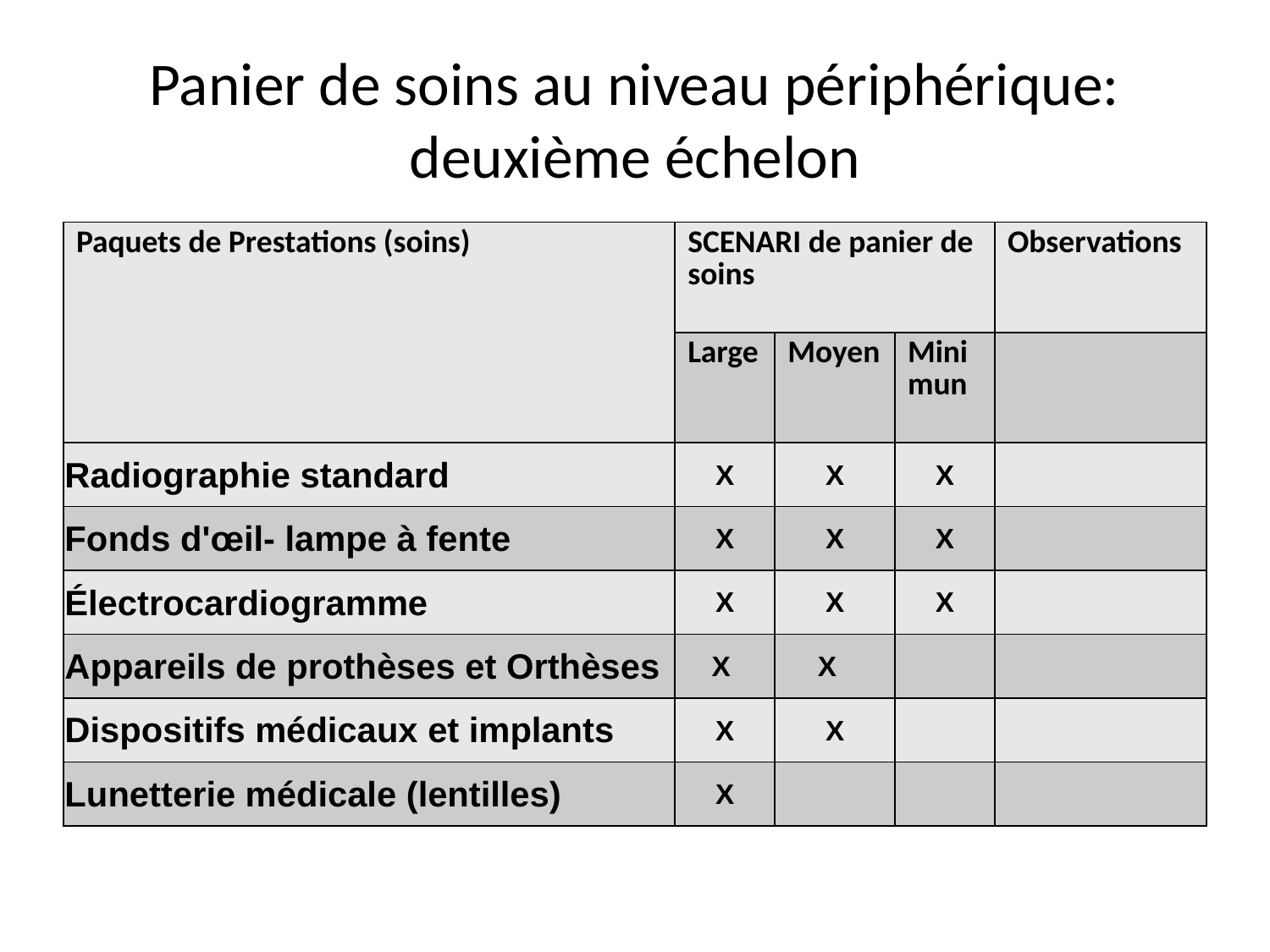

# Panier de soins au niveau périphérique: deuxième échelon
| Paquets de Prestations (soins) | SCENARI de panier de soins |  |  | Observations |
| --- | --- | --- | --- | --- |
|  | Large | Moyen | Minimun |  |
| Radiographie standard | X | X | X |  |
| Fonds d'œil- lampe à fente | X | X | X |  |
| Électrocardiogramme | X | X | X |  |
| Appareils de prothèses et Orthèses | X | X |  |  |
| Dispositifs médicaux et implants | X | X |  |  |
| Lunetterie médicale (lentilles) | X |  |  |  |